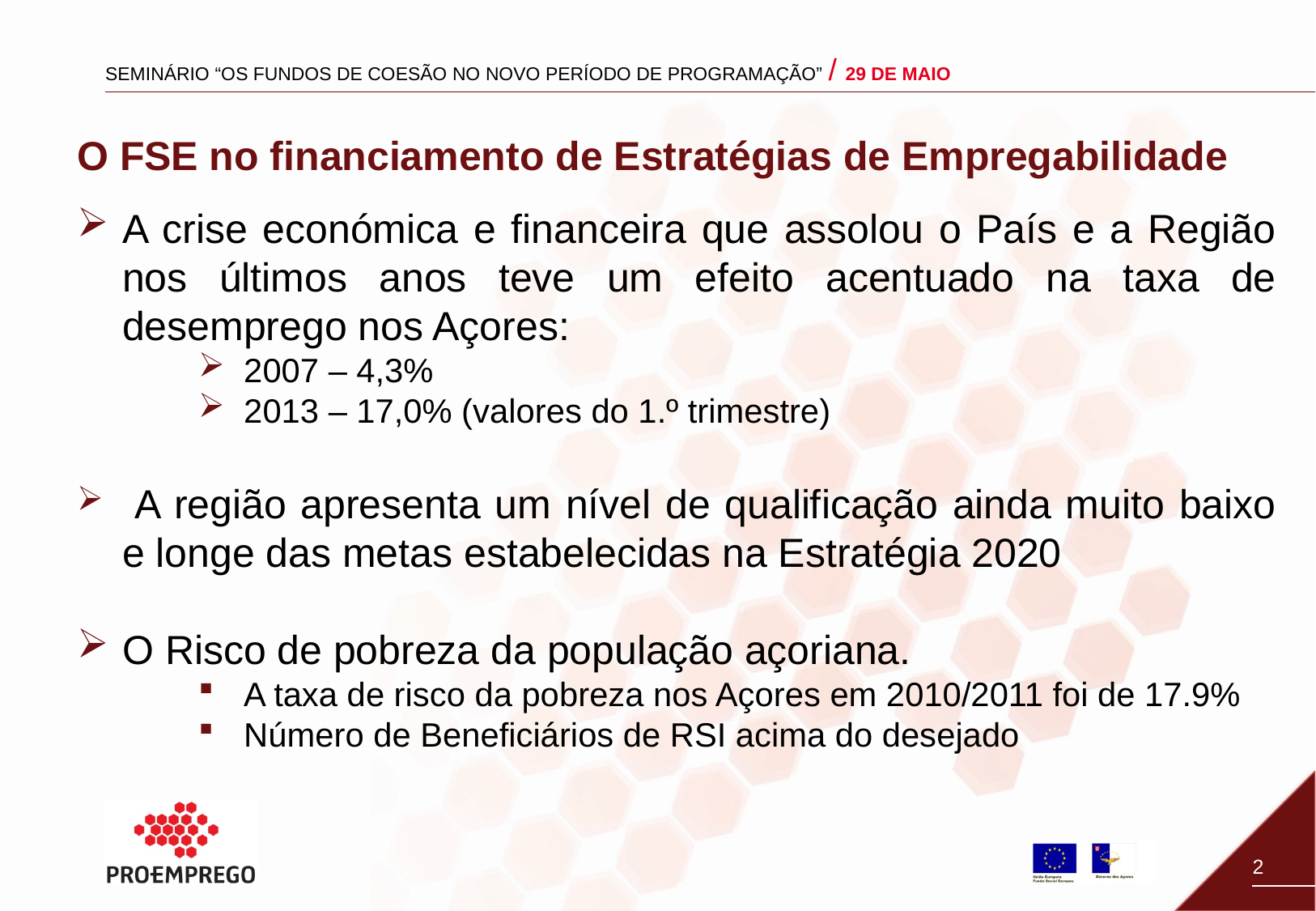

# O FSE no financiamento de Estratégias de Empregabilidade
A crise económica e financeira que assolou o País e a Região nos últimos anos teve um efeito acentuado na taxa de desemprego nos Açores:
2007 – 4,3%
2013 – 17,0% (valores do 1.º trimestre)

 A região apresenta um nível de qualificação ainda muito baixo e longe das metas estabelecidas na Estratégia 2020

O Risco de pobreza da população açoriana.
A taxa de risco da pobreza nos Açores em 2010/2011 foi de 17.9%
Número de Beneficiários de RSI acima do desejado